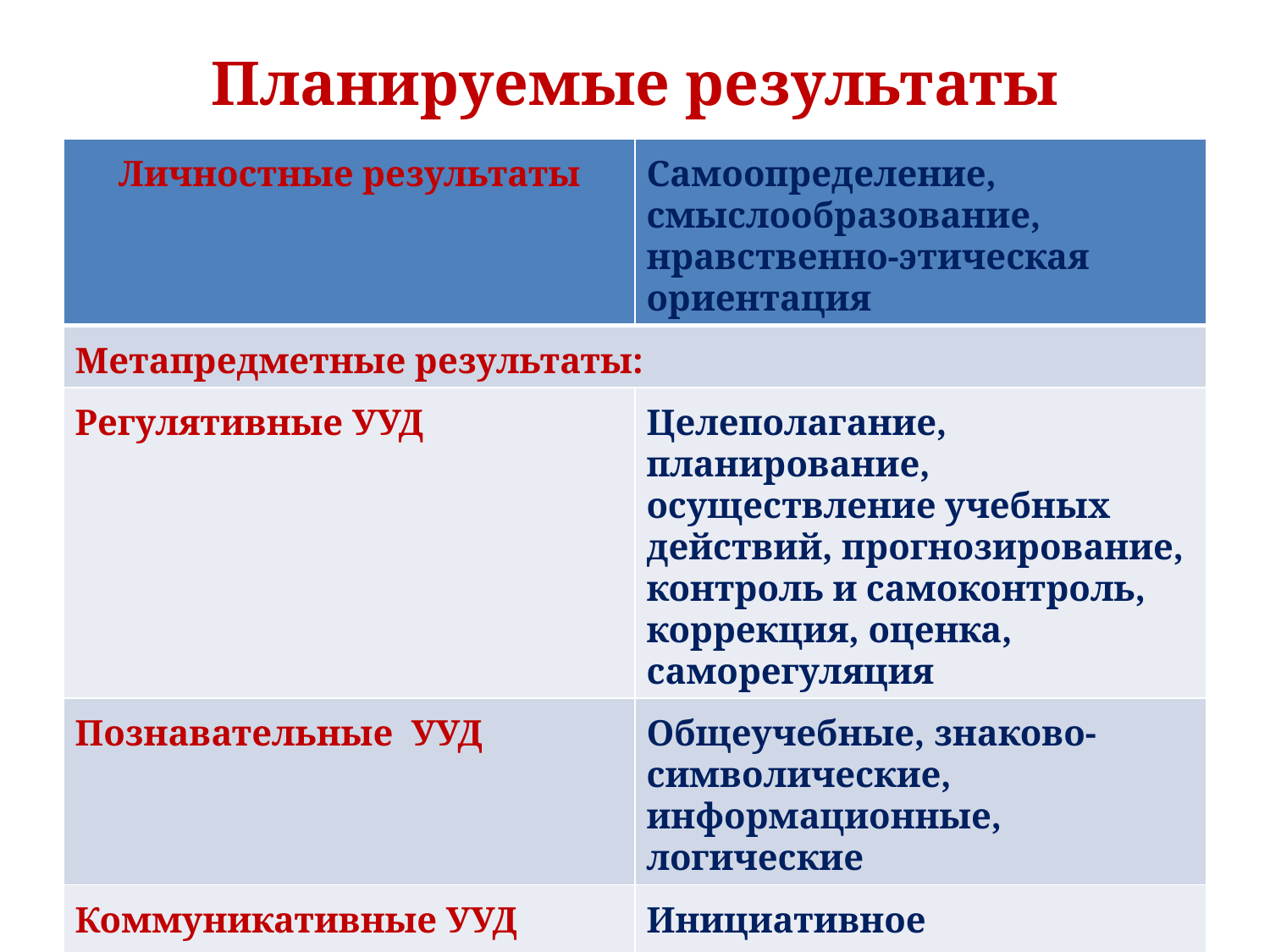

# Планируемые результаты
| Личностные результаты | Самоопределение, смыслообразование, нравственно-этическая ориентация |
| --- | --- |
| Метапредметные результаты: |  |
| Регулятивные УУД | Целеполагание, планирование, осуществление учебных действий, прогнозирование, контроль и самоконтроль, коррекция, оценка, саморегуляция |
| Познавательные УУД | Общеучебные, знаково-символические, информационные, логические |
| Коммуникативные УУД | Инициативное сотрудничество, планирование учебного сотрудничества, взаимодействие, управление коммуникацией |
| Предметные результаты | Определены с учетом содержания учебных предметов |